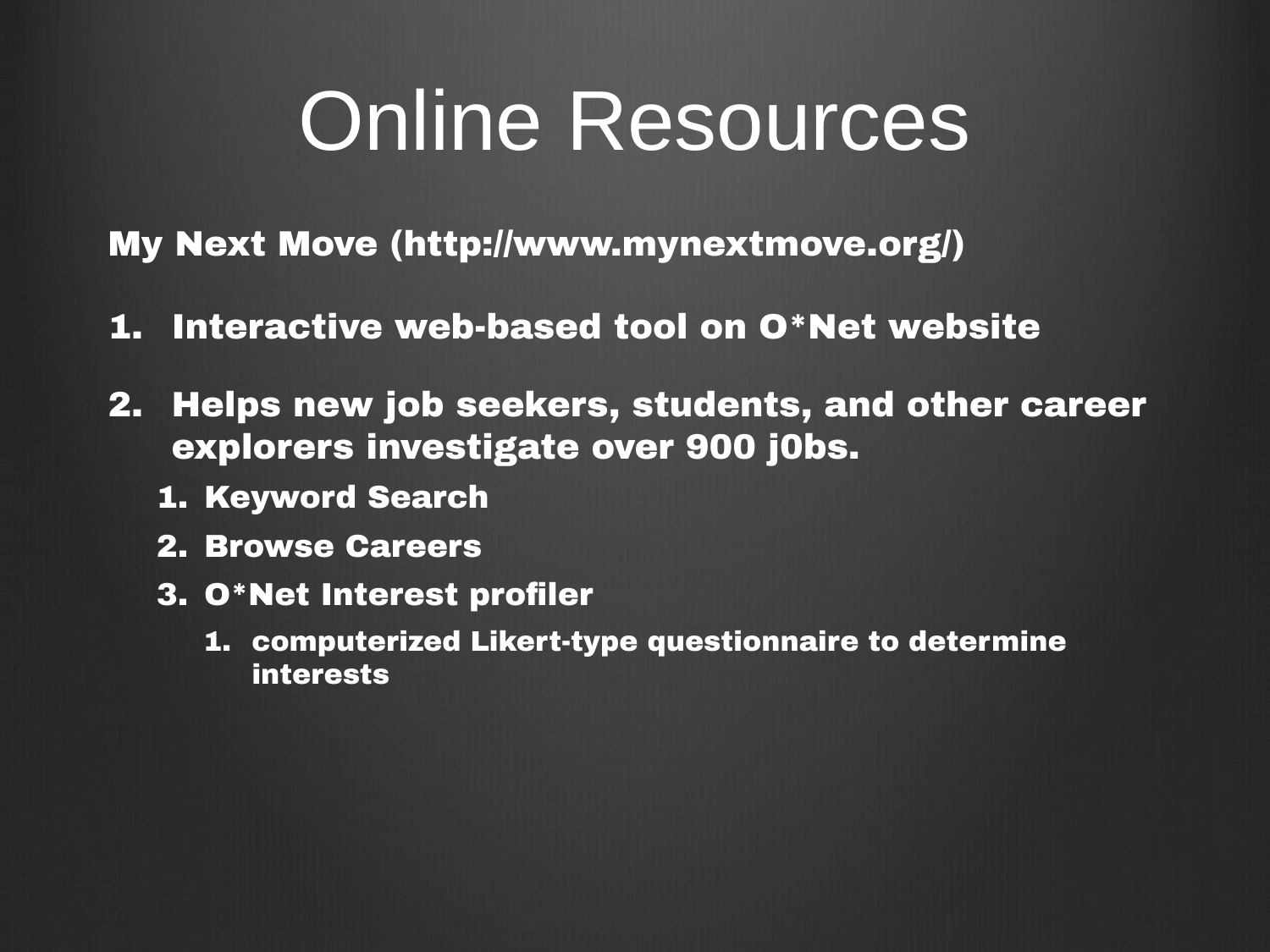

# Online Resources
My Next Move (http://www.mynextmove.org/)
Interactive web-based tool on O*Net website
Helps new job seekers, students, and other career explorers investigate over 900 j0bs.
Keyword Search
Browse Careers
O*Net Interest profiler
computerized Likert-type questionnaire to determine interests